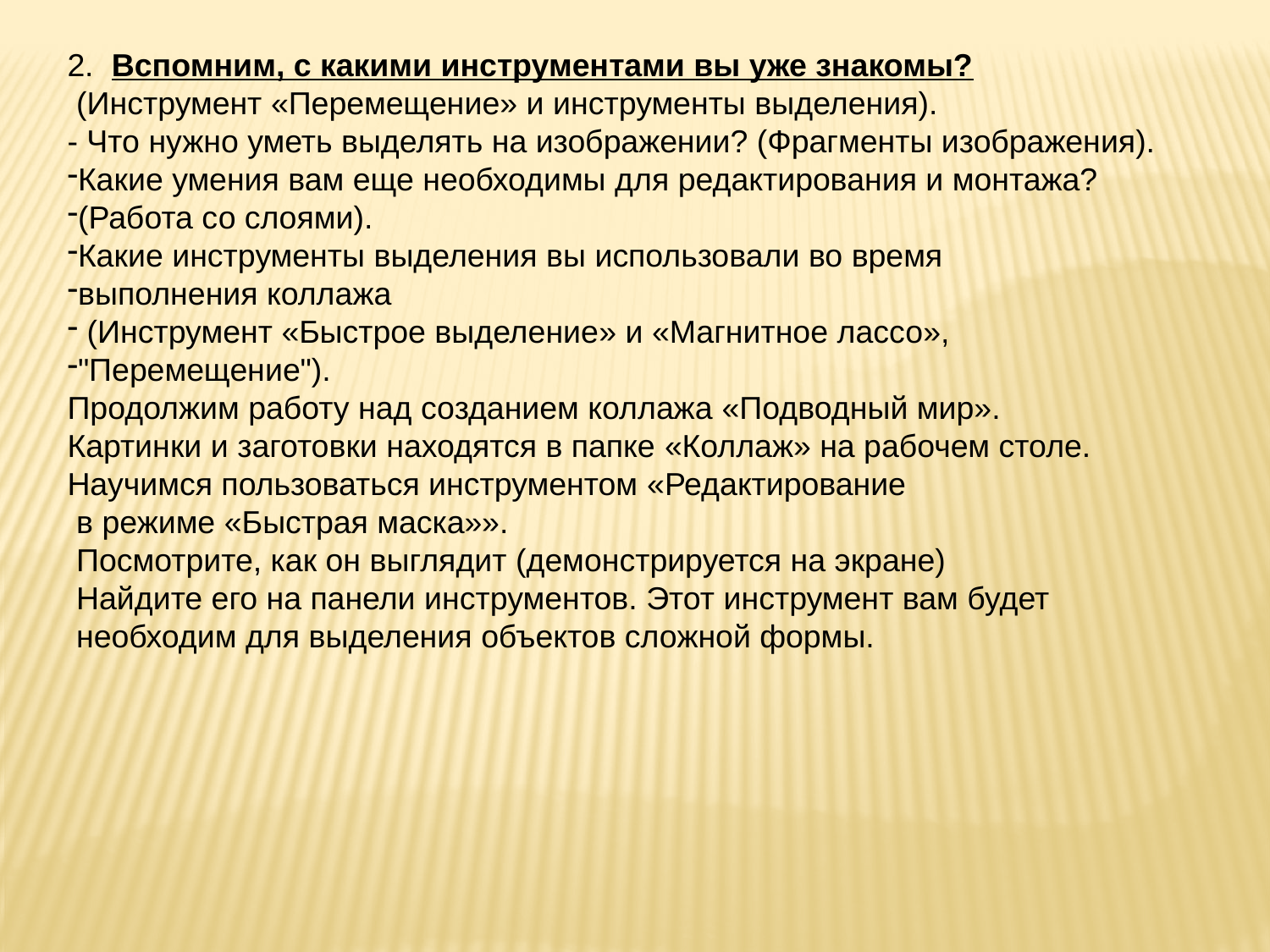

2.  Вспомним, с какими инструментами вы уже знакомы?
 (Инструмент «Перемещение» и инструменты выделения).
- Что нужно уметь выделять на изображении? (Фрагменты изображения).
Какие умения вам еще необходимы для редактирования и монтажа?
(Работа со слоями).
Какие инструменты выделения вы использовали во время
выполнения коллажа
 (Инструмент «Быстрое выделение» и «Магнитное лассо»,
"Перемещение").
Продолжим работу над созданием коллажа «Подводный мир».
Картинки и заготовки находятся в папке «Коллаж» на рабочем столе.
Научимся пользоваться инструментом «Редактирование
 в режиме «Быстрая маска»».
 Посмотрите, как он выглядит (демонстрируется на экране)
 Найдите его на панели инструментов. Этот инструмент вам будет
 необходим для выделения объектов сложной формы.